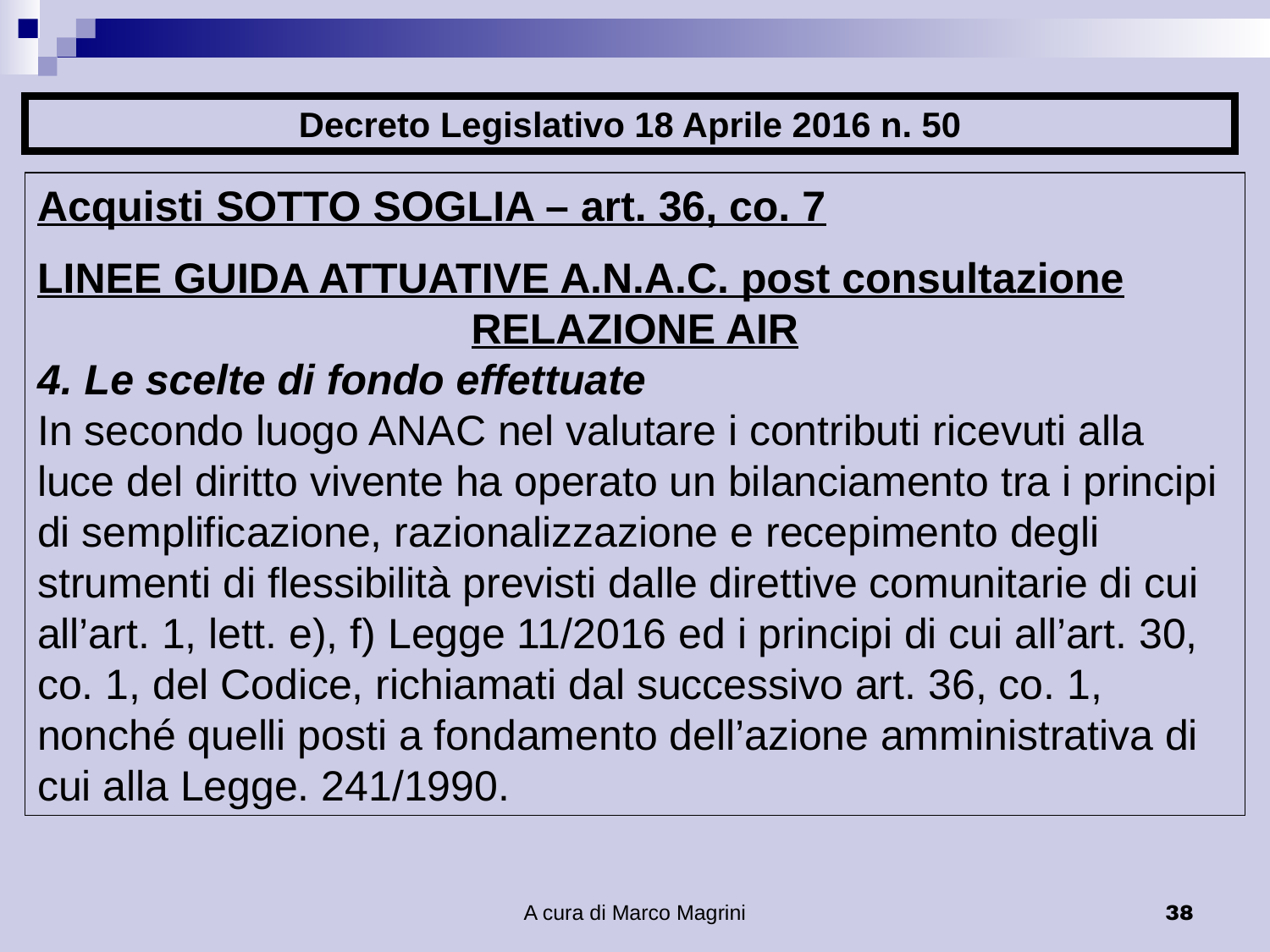

Decreto Legislativo 18 Aprile 2016 n. 50
Acquisti SOTTO SOGLIA – art. 36, co. 7

LINEE GUIDA ATTUATIVE A.N.A.C. post consultazione
RELAZIONE AIR
4. Le scelte di fondo effettuate
In secondo luogo ANAC nel valutare i contributi ricevuti alla luce del diritto vivente ha operato un bilanciamento tra i principi di semplificazione, razionalizzazione e recepimento degli strumenti di flessibilità previsti dalle direttive comunitarie di cui all’art. 1, lett. e), f) Legge 11/2016 ed i principi di cui all’art. 30, co. 1, del Codice, richiamati dal successivo art. 36, co. 1, nonché quelli posti a fondamento dell’azione amministrativa di cui alla Legge. 241/1990.

A cura di Marco Magrini
38